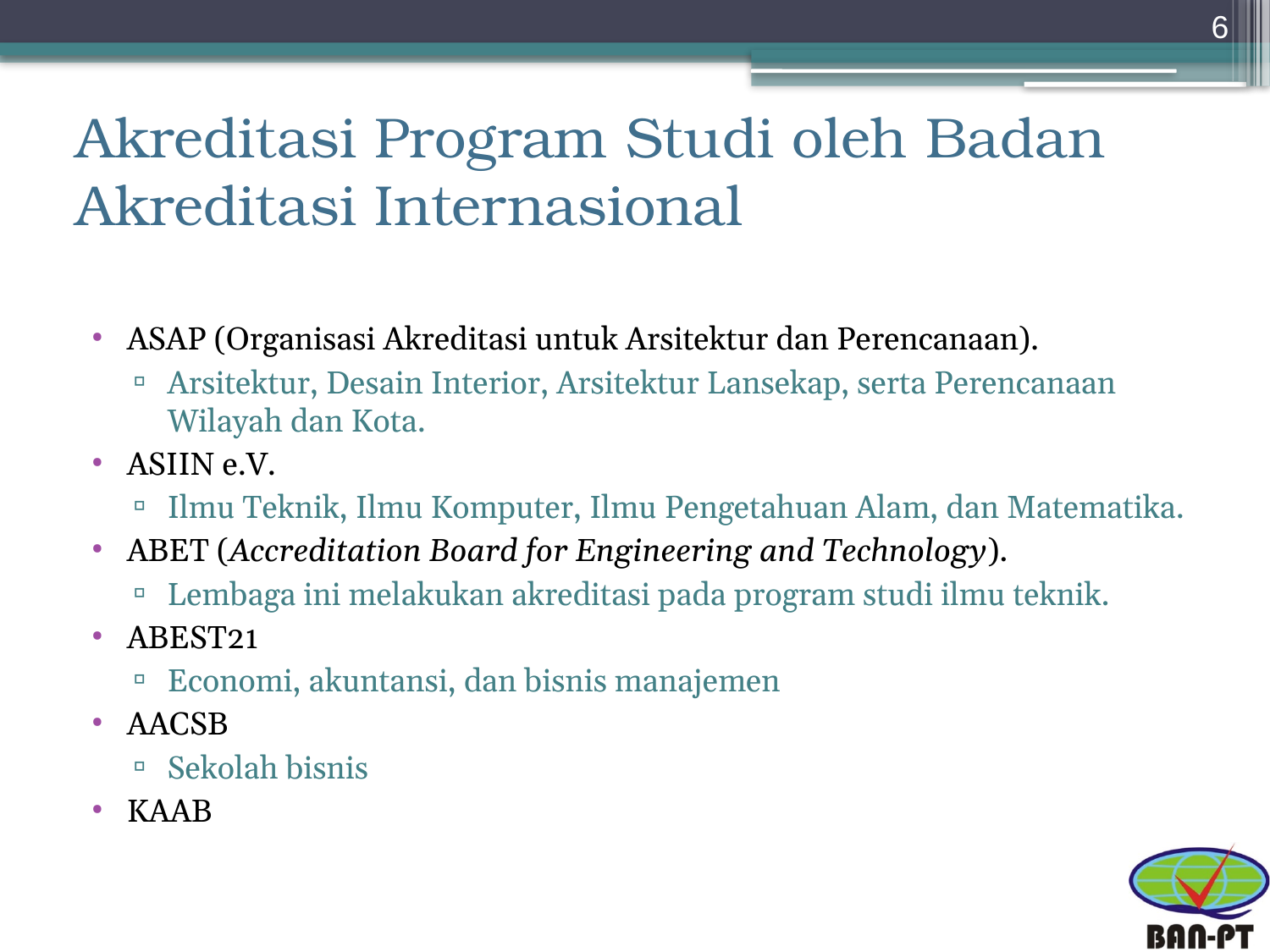

6
# Akreditasi Program Studi oleh Badan Akreditasi Internasional
ASAP (Organisasi Akreditasi untuk Arsitektur dan Perencanaan).
Arsitektur, Desain Interior, Arsitektur Lansekap, serta Perencanaan Wilayah dan Kota.
ASIIN e.V.
Ilmu Teknik, Ilmu Komputer, Ilmu Pengetahuan Alam, dan Matematika.
ABET (Accreditation Board for Engineering and Technology).
Lembaga ini melakukan akreditasi pada program studi ilmu teknik.
ABEST21
Economi, akuntansi, dan bisnis manajemen
AACSB
Sekolah bisnis
KAAB